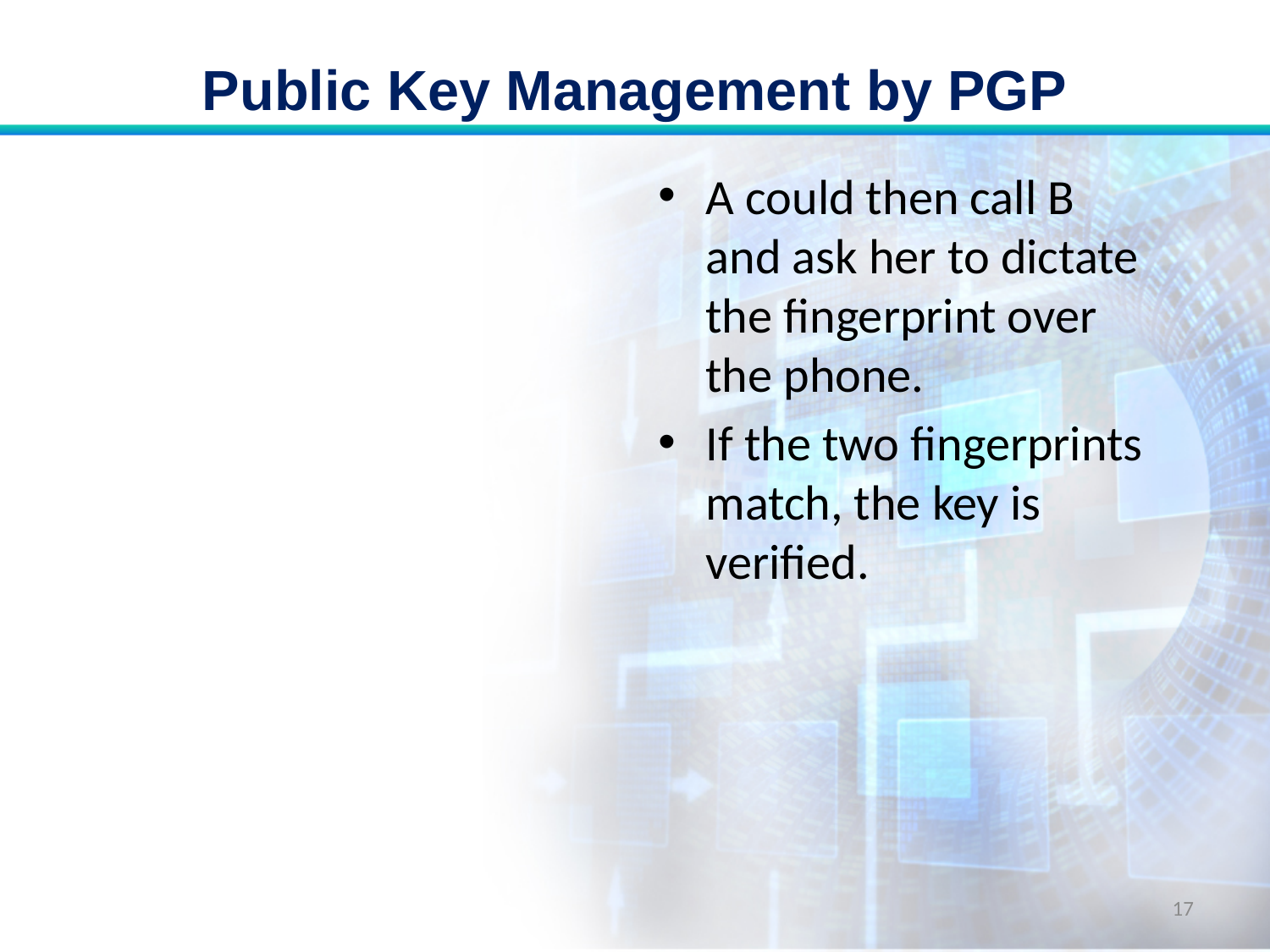

# Public Key Management by PGP
A could then call B and ask her to dictate the fingerprint over the phone.
If the two fingerprints match, the key is verified.
17